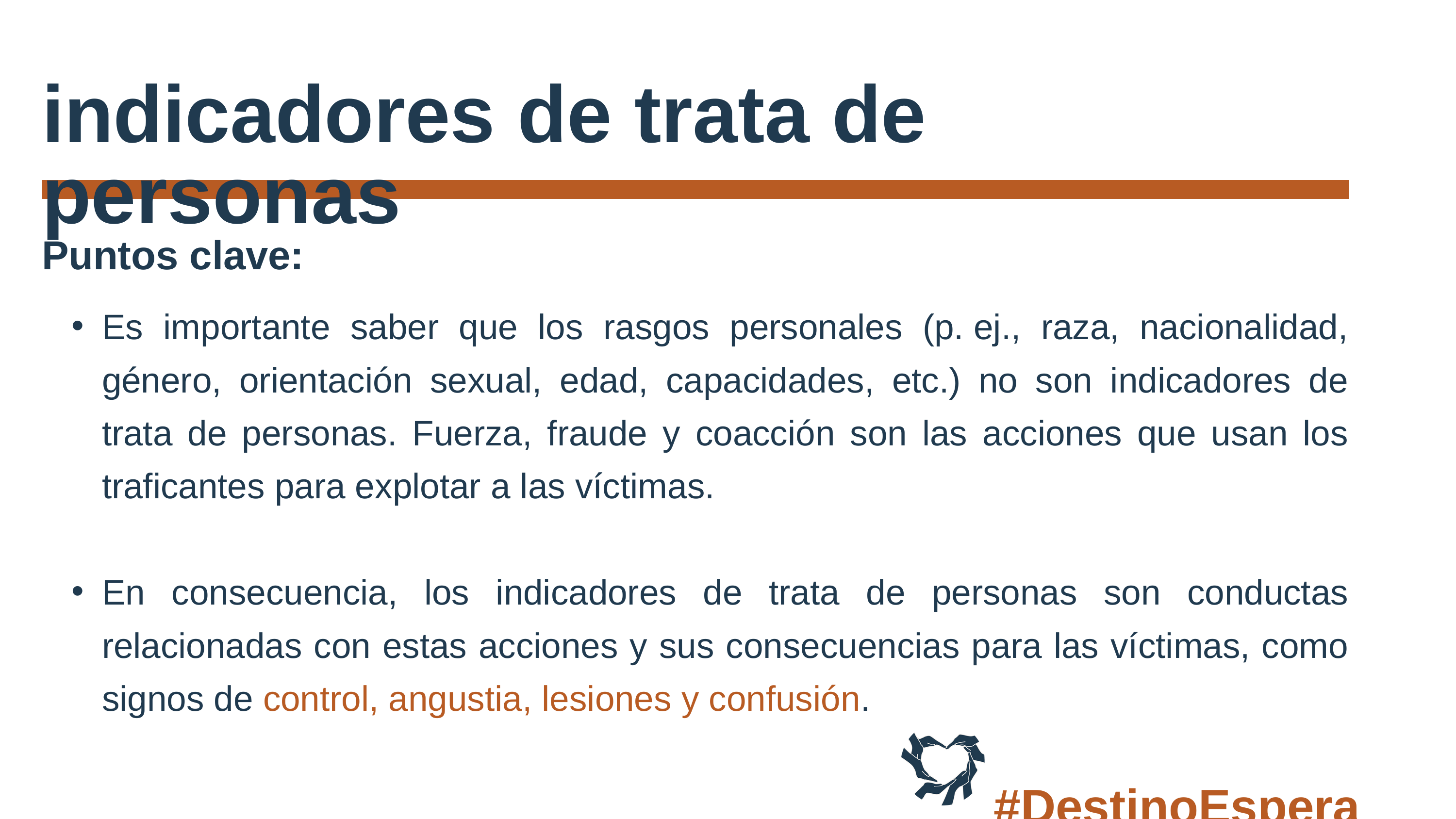

indicadores de trata de personas

Puntos clave:
Es importante saber que los rasgos personales (p. ej., raza, nacionalidad, género, orientación sexual, edad, capacidades, etc.) no son indicadores de trata de personas. Fuerza, fraude y coacción son las acciones que usan los traficantes para explotar a las víctimas.

En consecuencia, los indicadores de trata de personas son conductas relacionadas con estas acciones y sus consecuencias para las víctimas, como signos de control, angustia, lesiones y confusión.

#DestinoEsperanza